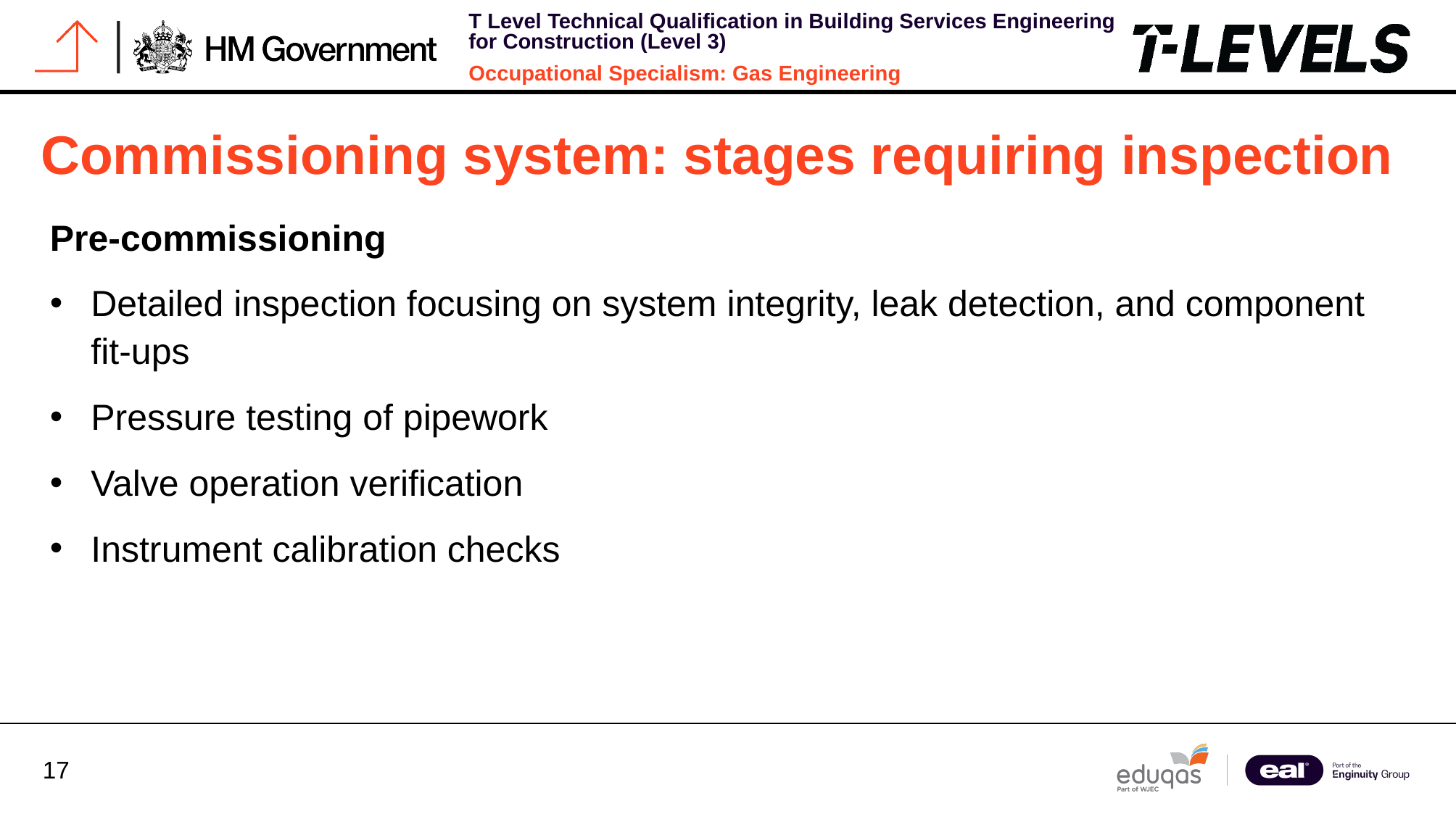

# Commissioning system: stages requiring inspection
Pre-commissioning
Detailed inspection focusing on system integrity, leak detection, and component fit-ups
Pressure testing of pipework
Valve operation verification
Instrument calibration checks